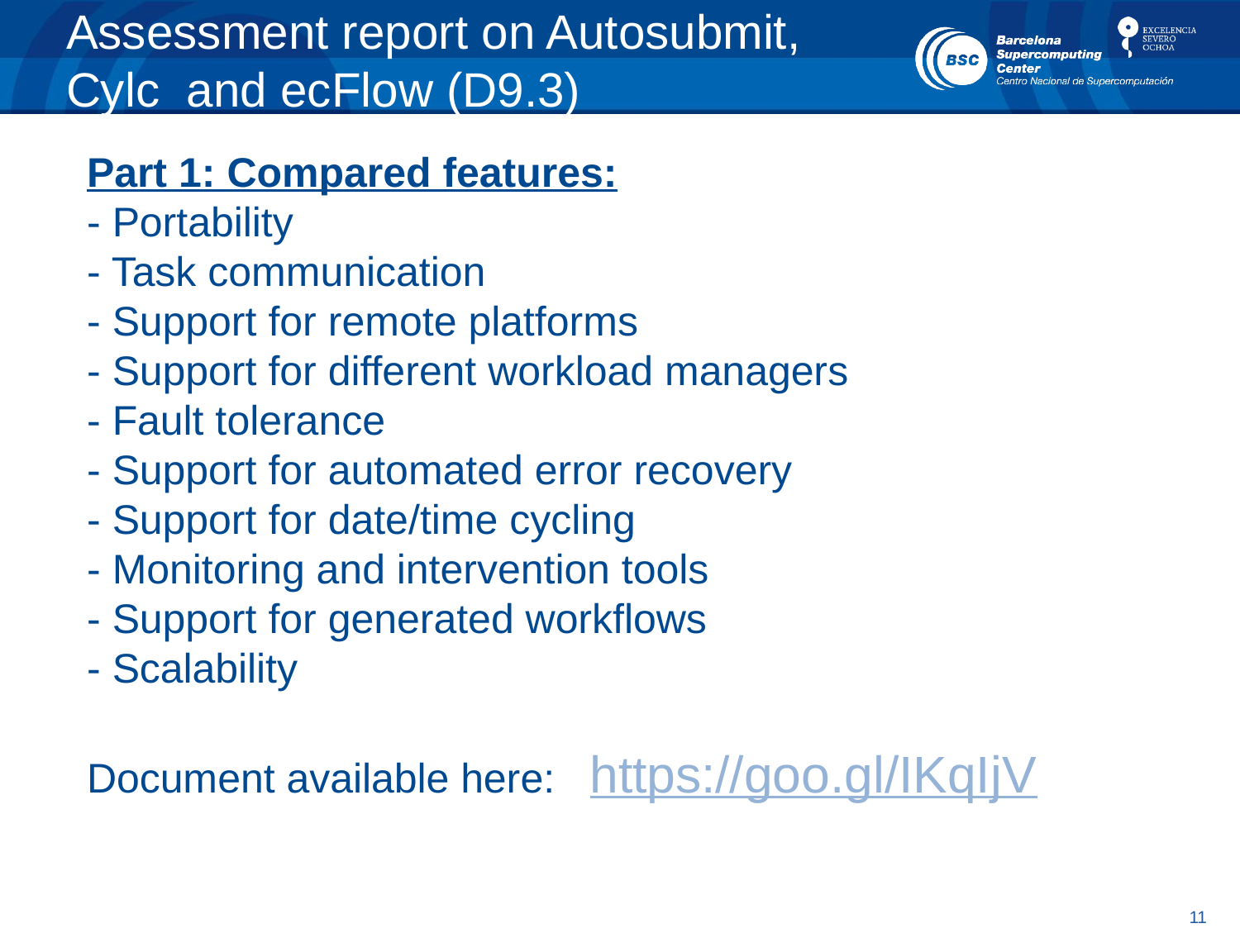

# Assessment report on Autosubmit, Cylc  and ecFlow (D9.3)
Part 1: Compared features:
- Portability
- Task communication
- Support for remote platforms
- Support for different workload managers
- Fault tolerance
- Support for automated error recovery
- Support for date/time cycling
- Monitoring and intervention tools
- Support for generated workflows
- Scalability

Document available here:   https://goo.gl/IKqIjV